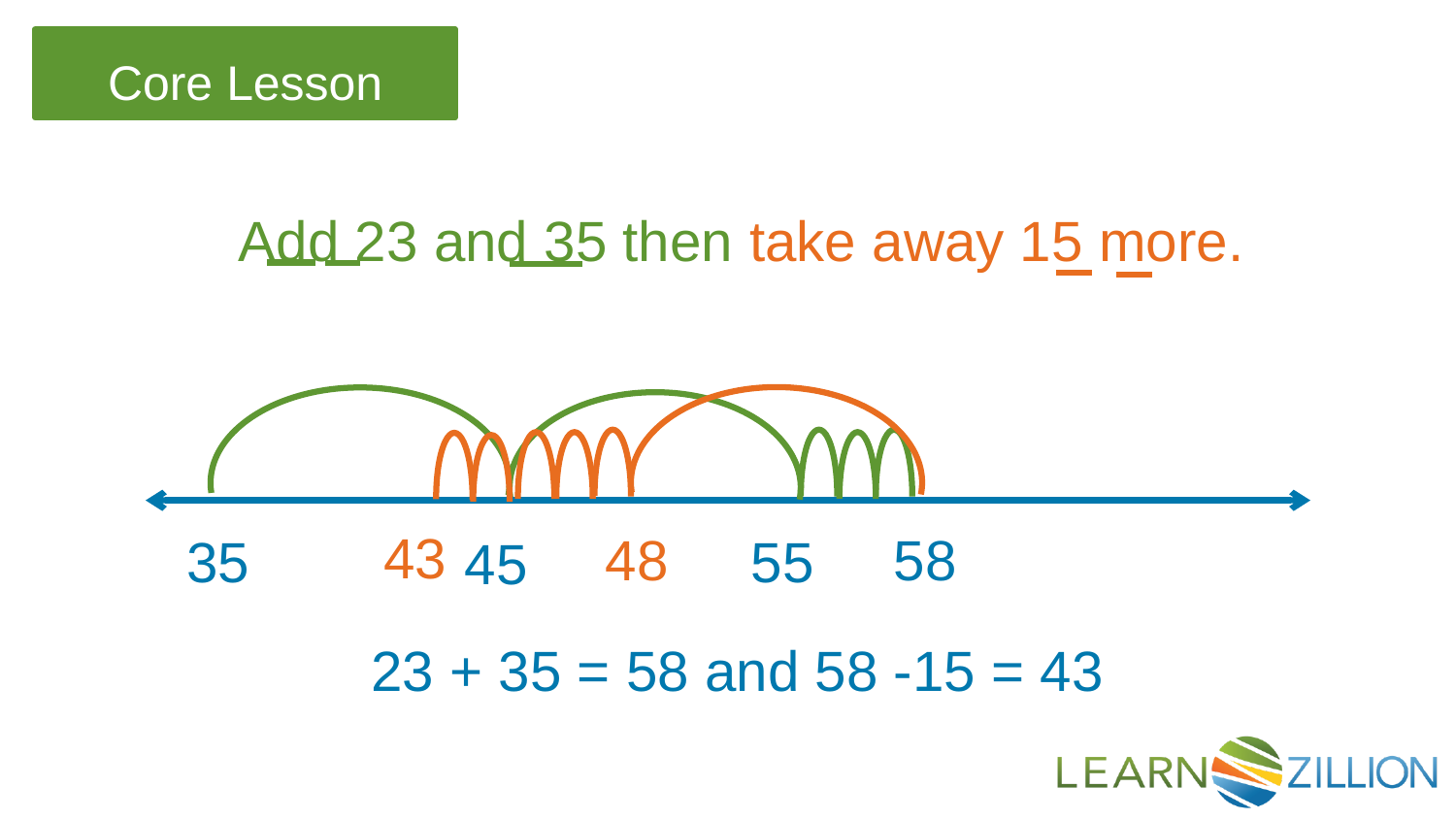

Add 23 and 35 then take away 15 more.

43
48
58
35
55
45
23 + 35 = 58 and 58 -15 = 43